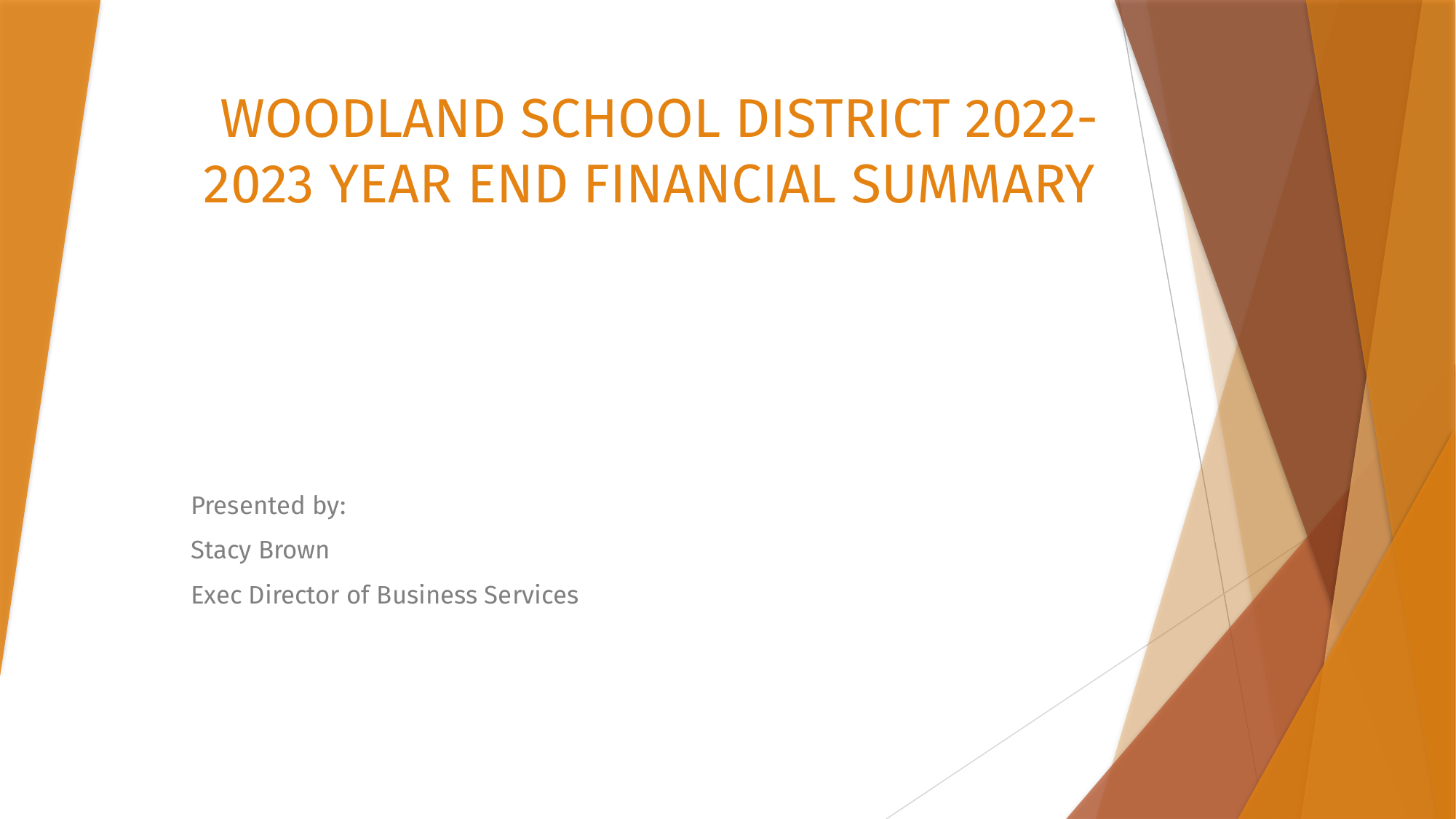

# WOODLAND SCHOOL DISTRICT 2022-2023 YEAR END FINANCIAL SUMMARY
Presented by:
Stacy Brown
Exec Director of Business Services